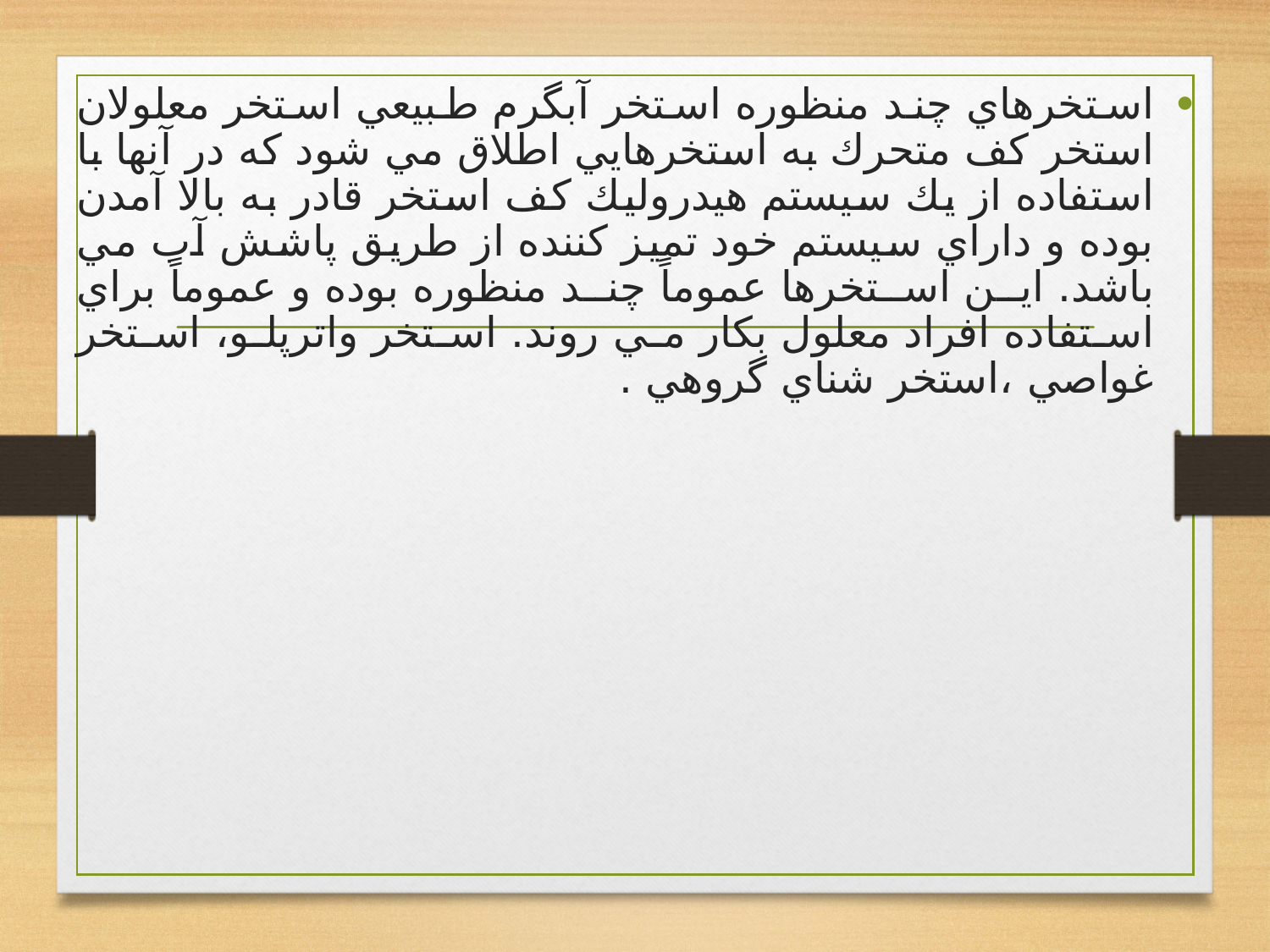

استخرهاي چند منظوره استخر آبگرم طبيعي استخر معلولان استخر كف متحرك به استخرهايي اطلاق مي شود كه در آنها با استفاده از يك سيستم هيدروليك كف استخر قادر به بالا آمدن بوده و داراي سيستم خود تميز كننده از طريق پاشش آب مي باشد. اين استخرها عموماً چند منظوره بوده و عموماً براي استفاده افراد معلول بكار مي روند. استخر واترپلو، استخر غواصي ،استخر شناي گروهي .